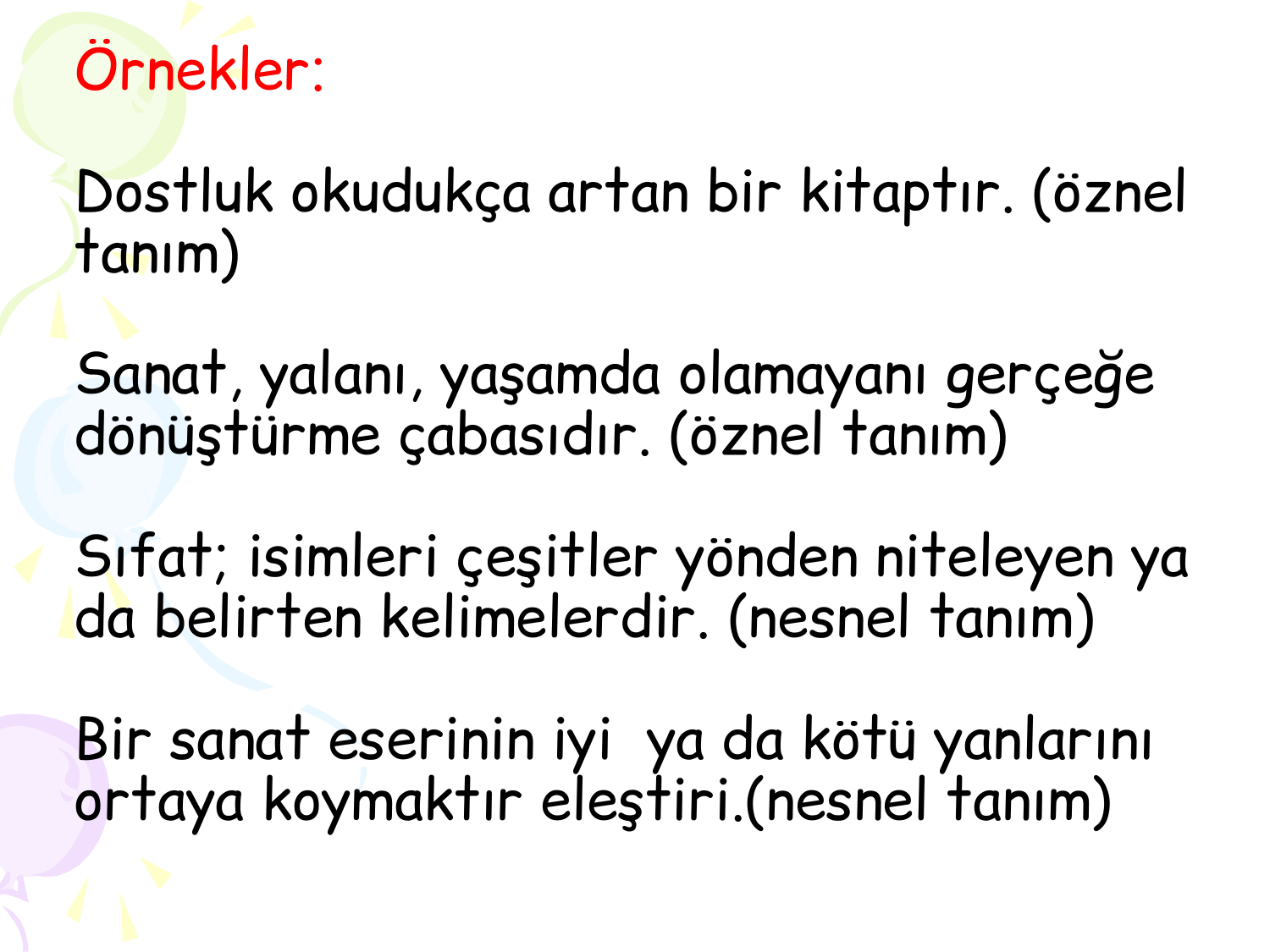

# Örnekler: Dostluk okudukça artan bir kitaptır. (öznel tanım) Sanat, yalanı, yaşamda olamayanı gerçeğe dönüştürme çabasıdır. (öznel tanım) Sıfat; isimleri çeşitler yönden niteleyen ya da belirten kelimelerdir. (nesnel tanım) Bir sanat eserinin iyi  ya da kötü yanlarını ortaya koymaktır eleştiri.(nesnel tanım)